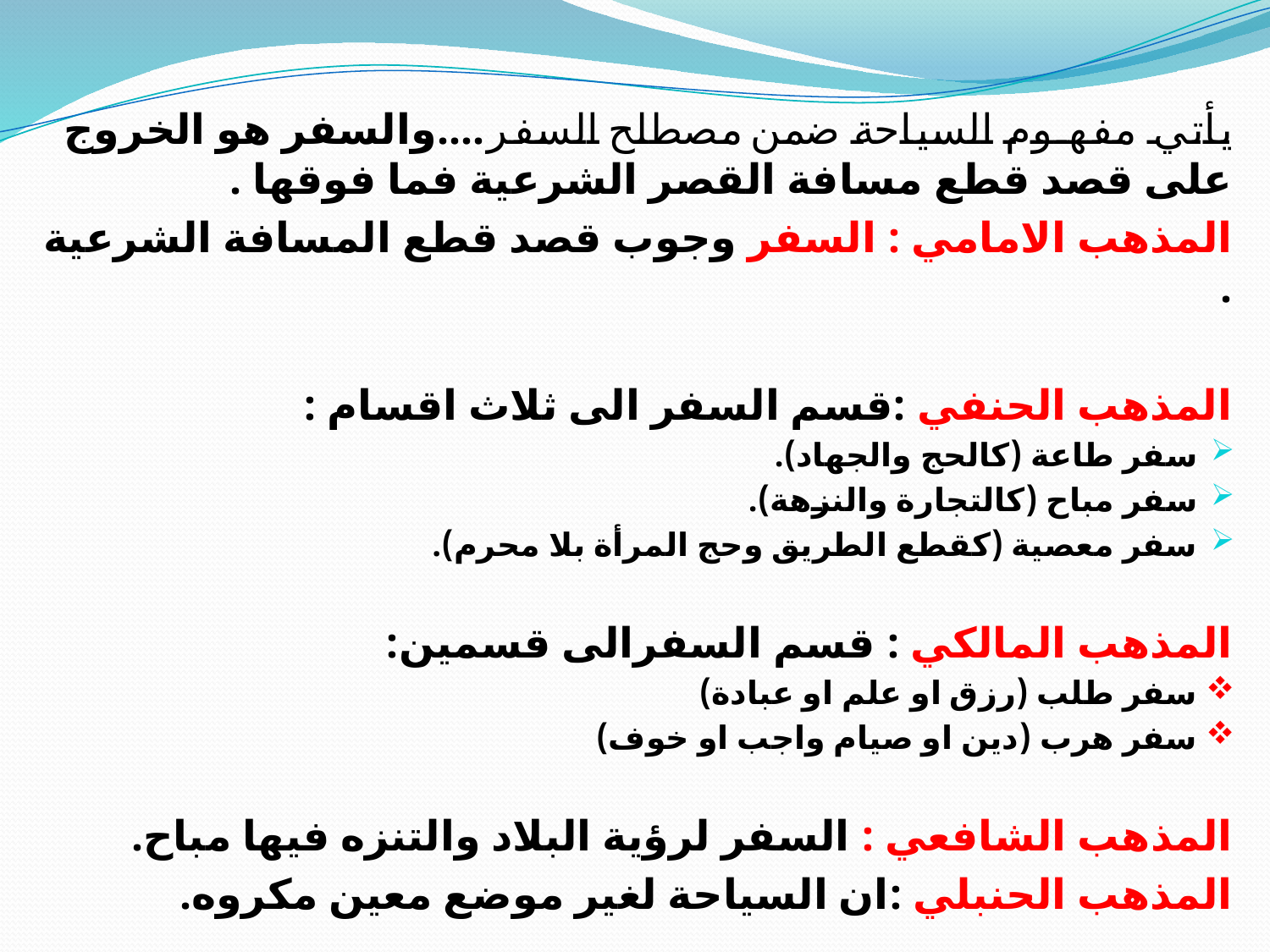

يأتي مفهوم السياحة ضمن مصطلح السفر ....والسفر هو الخروج على قصد قطع مسافة القصر الشرعية فما فوقها .
المذهب الامامي : السفر وجوب قصد قطع المسافة الشرعية .

المذهب الحنفي :قسم السفر الى ثلاث اقسام :
سفر طاعة (كالحج والجهاد).
سفر مباح (كالتجارة والنزهة).
سفر معصية (كقطع الطريق وحج المرأة بلا محرم).

المذهب المالكي : قسم السفرالى قسمين:
سفر طلب (رزق او علم او عبادة)
سفر هرب (دين او صيام واجب او خوف)

المذهب الشافعي : السفر لرؤية البلاد والتنزه فيها مباح.
المذهب الحنبلي :ان السياحة لغير موضع معين مكروه.